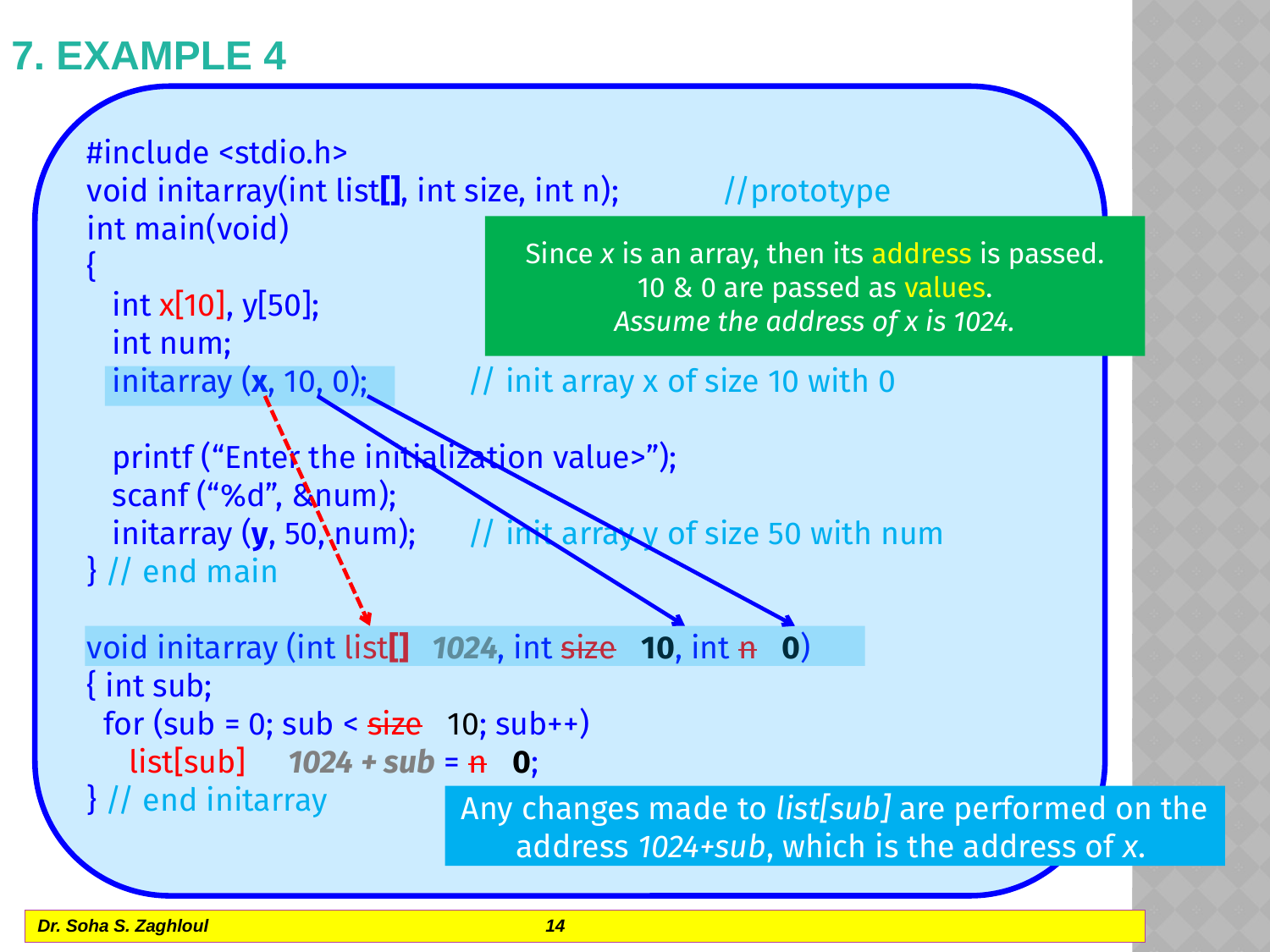

# 7. example 4
#include <stdio.h>
void initarray(int list[], int size, int n);	//prototype
int main(void)
{
   int x[10], y[50];
   int num;
   initarray (x, 10, 0); 	// init array x of size 10 with 0

   printf (“Enter the initialization value>”);
   scanf (“%d”, &num);
   initarray (y, 50, num);	// init array y of size 50 with num
} // end main

void initarray (int list[]   1024, int size   10, int n   0)
{ int sub;
  for (sub = 0; sub < size   10; sub++)
     list[sub]     1024 + sub = n   0;
} // end initarray

Since x is an array, then its address is passed.
10 & 0 are passed as values.
Assume the address of x is 1024.

Any changes made to list[sub] are performed on the address 1024+sub, which is the address of x.
Dr. Soha S. Zaghloul			14